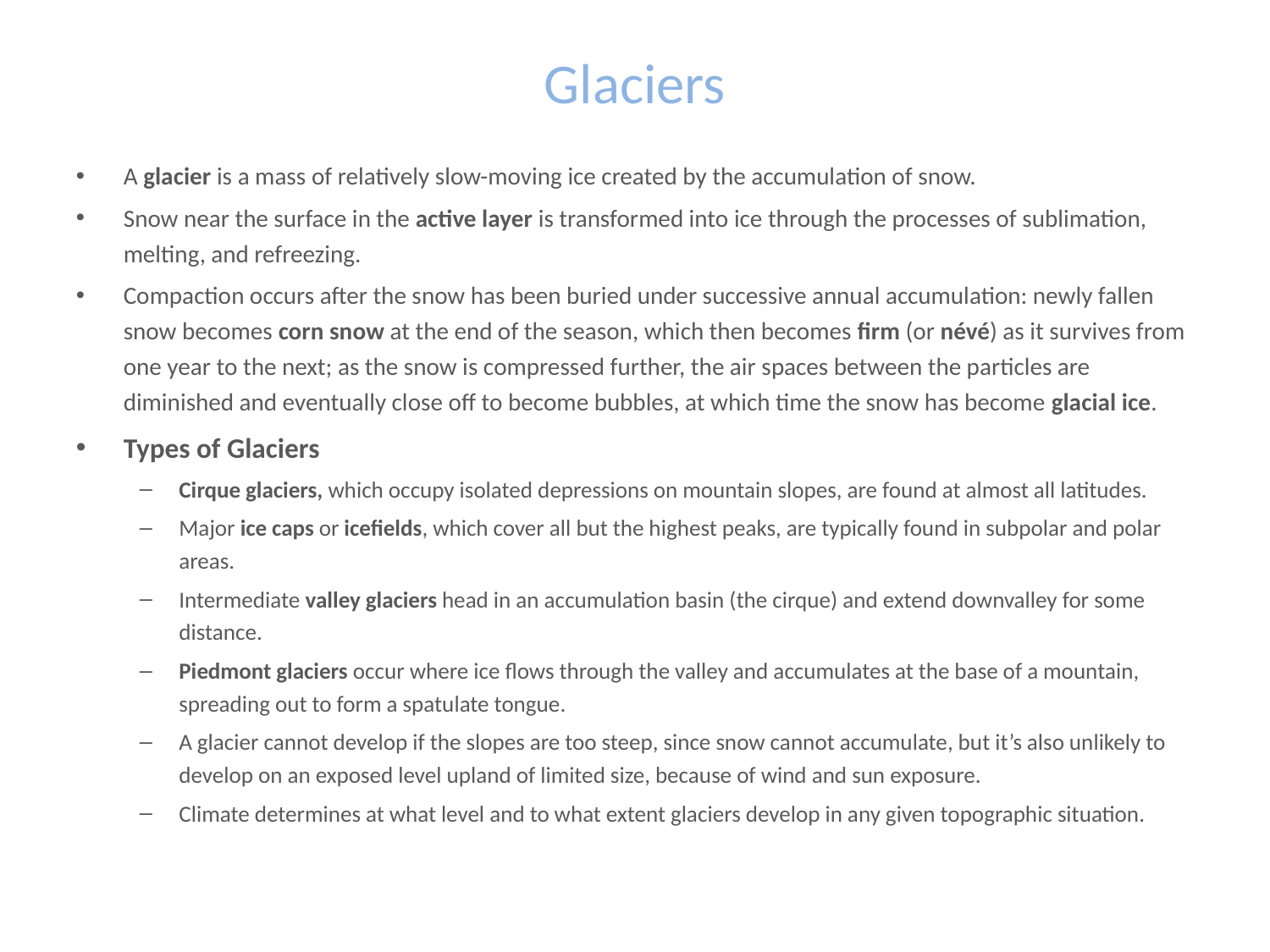

# Glaciers
A glacier is a mass of relatively slow-moving ice created by the accumulation of snow.
Snow near the surface in the active layer is transformed into ice through the processes of sublimation, melting, and refreezing.
Compaction occurs after the snow has been buried under successive annual accumulation: newly fallen snow becomes corn snow at the end of the season, which then becomes firm (or névé) as it survives from one year to the next; as the snow is compressed further, the air spaces between the particles are diminished and eventually close off to become bubbles, at which time the snow has become glacial ice.
Types of Glaciers
Cirque glaciers, which occupy isolated depressions on mountain slopes, are found at almost all latitudes.
Major ice caps or icefields, which cover all but the highest peaks, are typically found in subpolar and polar areas.
Intermediate valley glaciers head in an accumulation basin (the cirque) and extend downvalley for some distance.
Piedmont glaciers occur where ice flows through the valley and accumulates at the base of a mountain, spreading out to form a spatulate tongue.
A glacier cannot develop if the slopes are too steep, since snow cannot accumulate, but it’s also unlikely to develop on an exposed level upland of limited size, because of wind and sun exposure.
Climate determines at what level and to what extent glaciers develop in any given topographic situation.